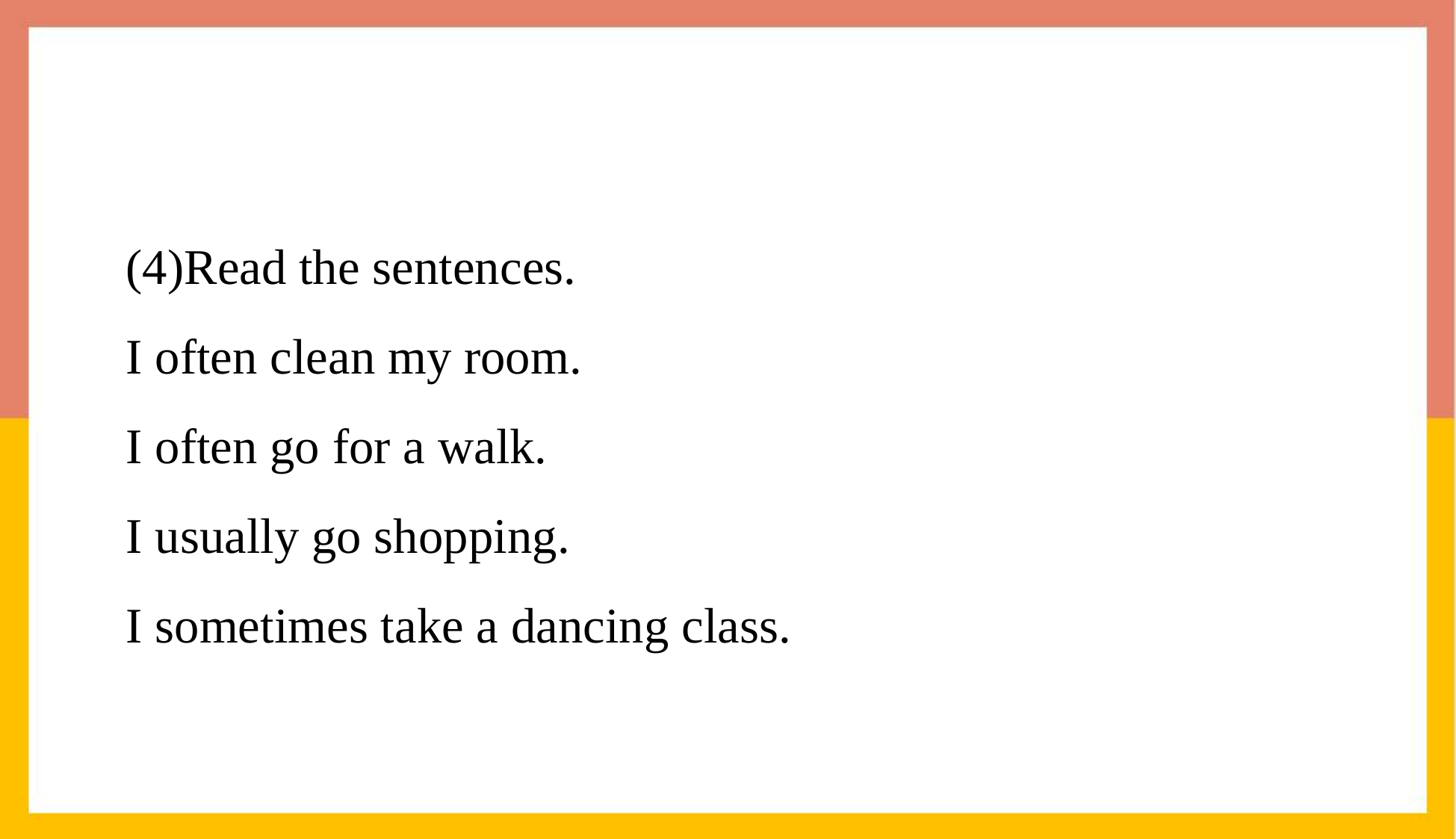

(4)Read the sentences.
I often clean my room.
I often go for a walk.
I usually go shopping.
I sometimes take a dancing class.